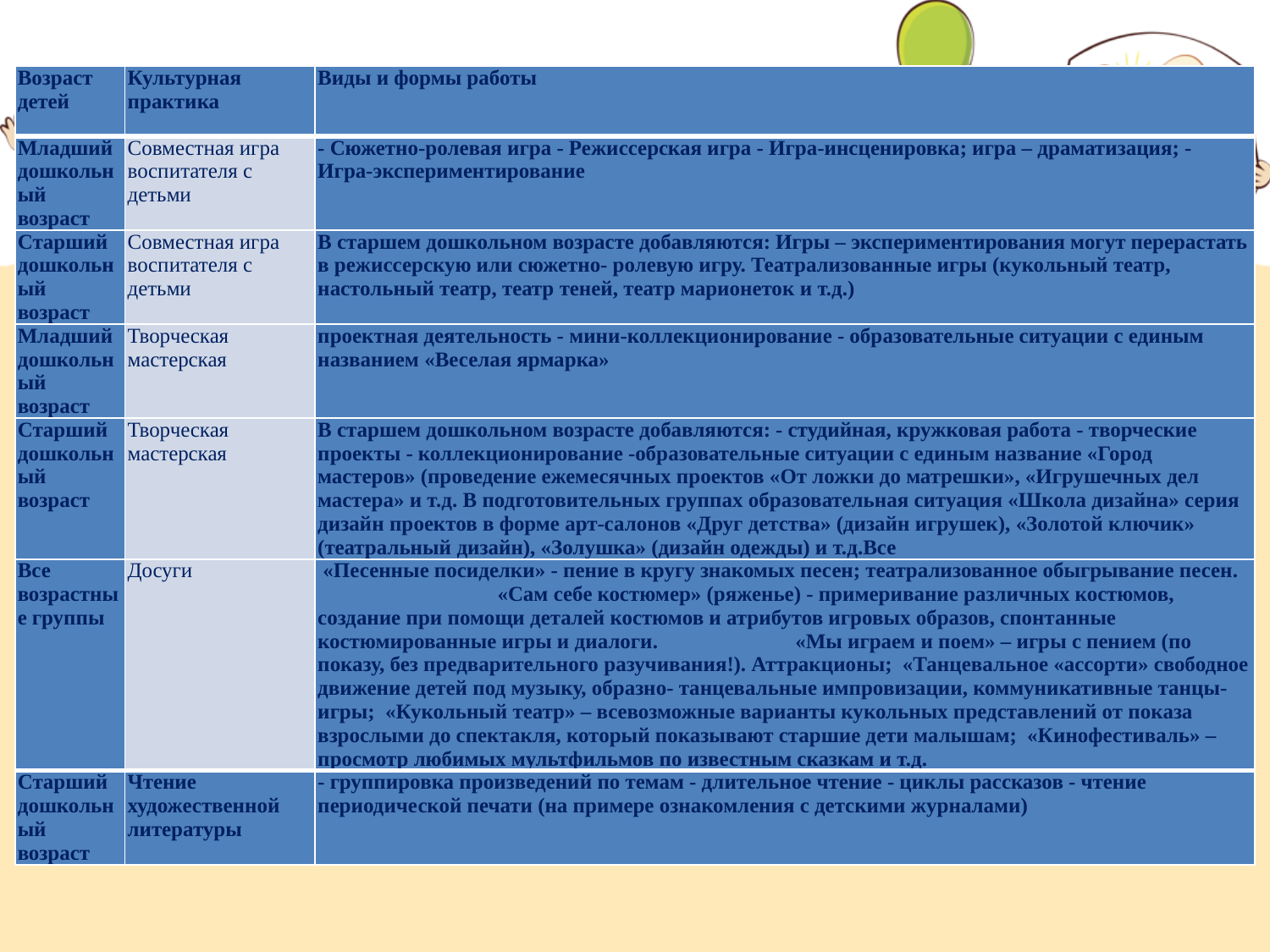

| Возраст детей | Культурная практика | Виды и формы работы |
| --- | --- | --- |
| Младший дошкольный возраст | Совместная игра воспитателя с детьми | - Сюжетно-ролевая игра - Режиссерская игра - Игра-инсценировка; игра – драматизация; - Игра-экспериментирование |
| Старший дошкольный возраст | Совместная игра воспитателя с детьми | В старшем дошкольном возрасте добавляются: Игры – экспериментирования могут перерастать в режиссерскую или сюжетно- ролевую игру. Театрализованные игры (кукольный театр, настольный театр, театр теней, театр марионеток и т.д.) |
| Младший дошкольный возраст | Творческая мастерская | проектная деятельность - мини-коллекционирование - образовательные ситуации с единым названием «Веселая ярмарка» |
| Старший дошкольный возраст | Творческая мастерская | В старшем дошкольном возрасте добавляются: - студийная, кружковая работа - творческие проекты - коллекционирование -образовательные ситуации с единым название «Город мастеров» (проведение ежемесячных проектов «От ложки до матрешки», «Игрушечных дел мастера» и т.д. В подготовительных группах образовательная ситуация «Школа дизайна» серия дизайн проектов в форме арт-салонов «Друг детства» (дизайн игрушек), «Золотой ключик» (театральный дизайн), «Золушка» (дизайн одежды) и т.д.Все |
| Все возрастные группы | Досуги | «Песенные посиделки» - пение в кругу знакомых песен; театрализованное обыгрывание песен. «Сам себе костюмер» (ряженье) - примеривание различных костюмов, создание при помощи деталей костюмов и атрибутов игровых образов, спонтанные костюмированные игры и диалоги. «Мы играем и поем» – игры с пением (по показу, без предварительного разучивания!). Аттракционы; «Танцевальное «ассорти» свободное движение детей под музыку, образно- танцевальные импровизации, коммуникативные танцы-игры; «Кукольный театр» – всевозможные варианты кукольных представлений от показа взрослыми до спектакля, который показывают старшие дети малышам; «Кинофестиваль» – просмотр любимых мультфильмов по известным сказкам и т.д. |
| Старший дошкольный возраст | Чтение художественной литературы | - группировка произведений по темам - длительное чтение - циклы рассказов - чтение периодической печати (на примере ознакомления с детскими журналами) |